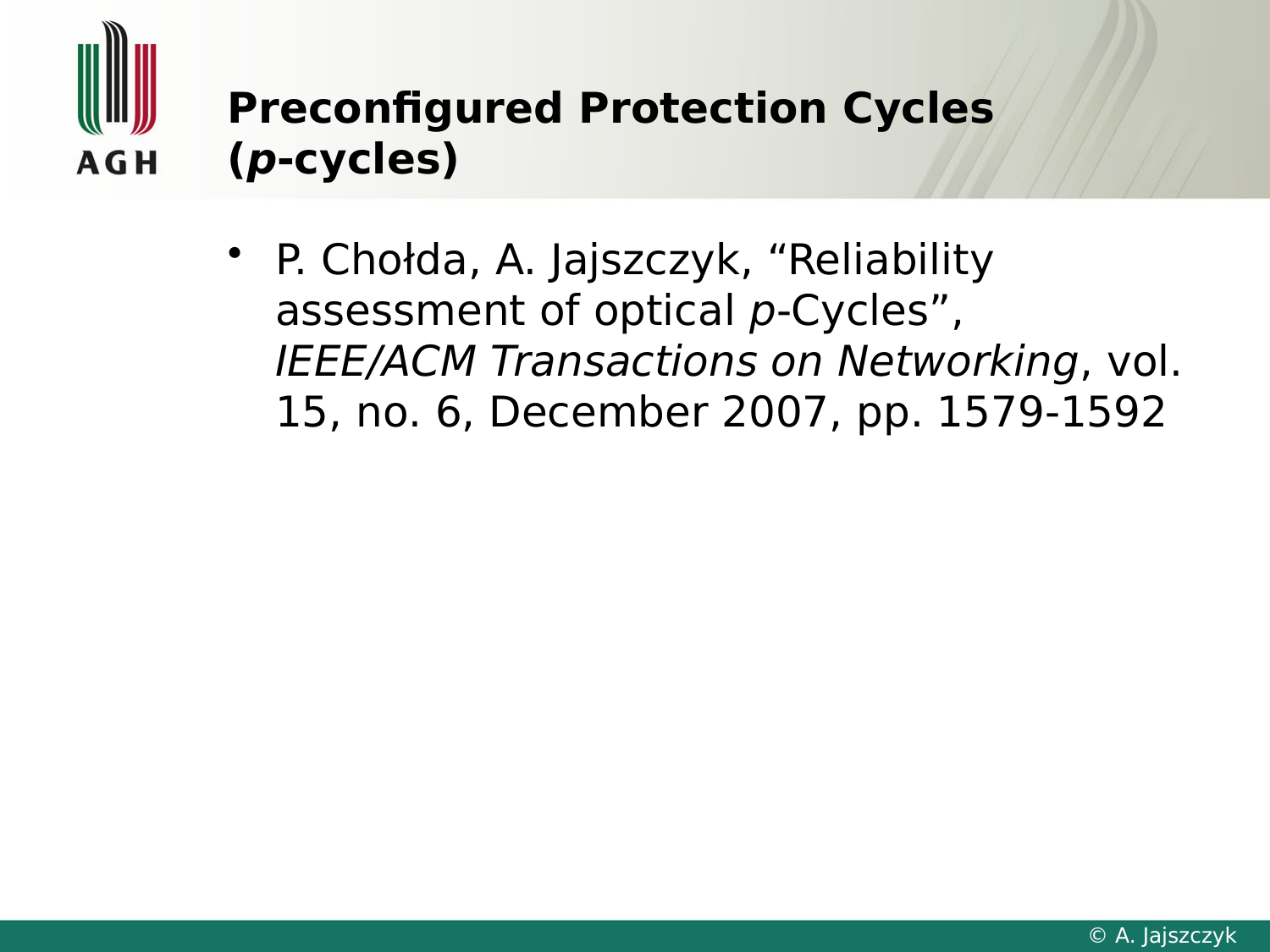

# Preconfigured Protection Cycles (p-cycles)
P. Chołda, A. Jajszczyk, “Reliability assessment of optical p-Cycles”,
IEEE/ACM Transactions on Networking, vol. 15, no. 6, December 2007, pp. 1579-1592